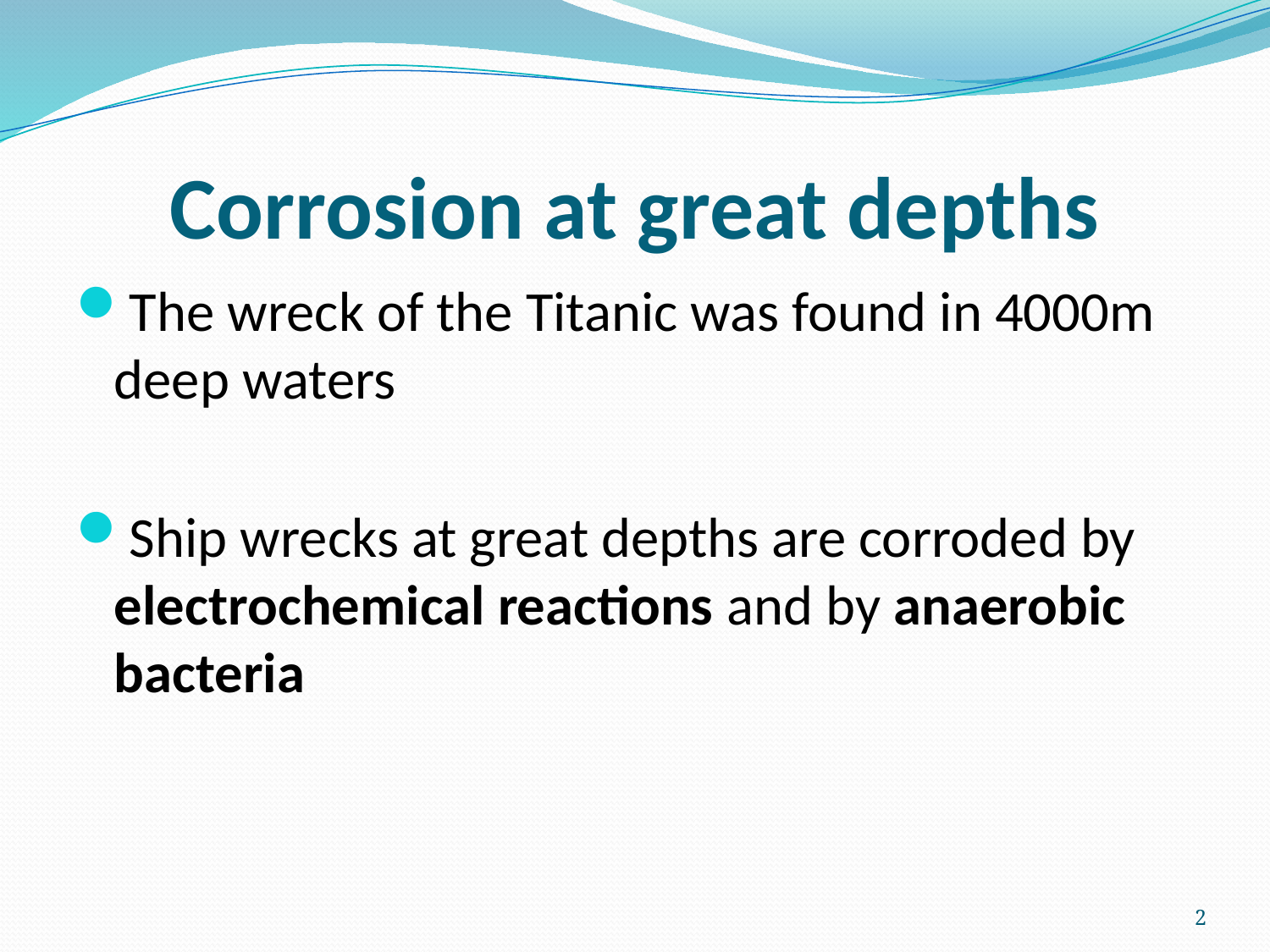

# Corrosion at great depths
The wreck of the Titanic was found in 4000m deep waters

Ship wrecks at great depths are corroded by electrochemical reactions and by anaerobic bacteria

2